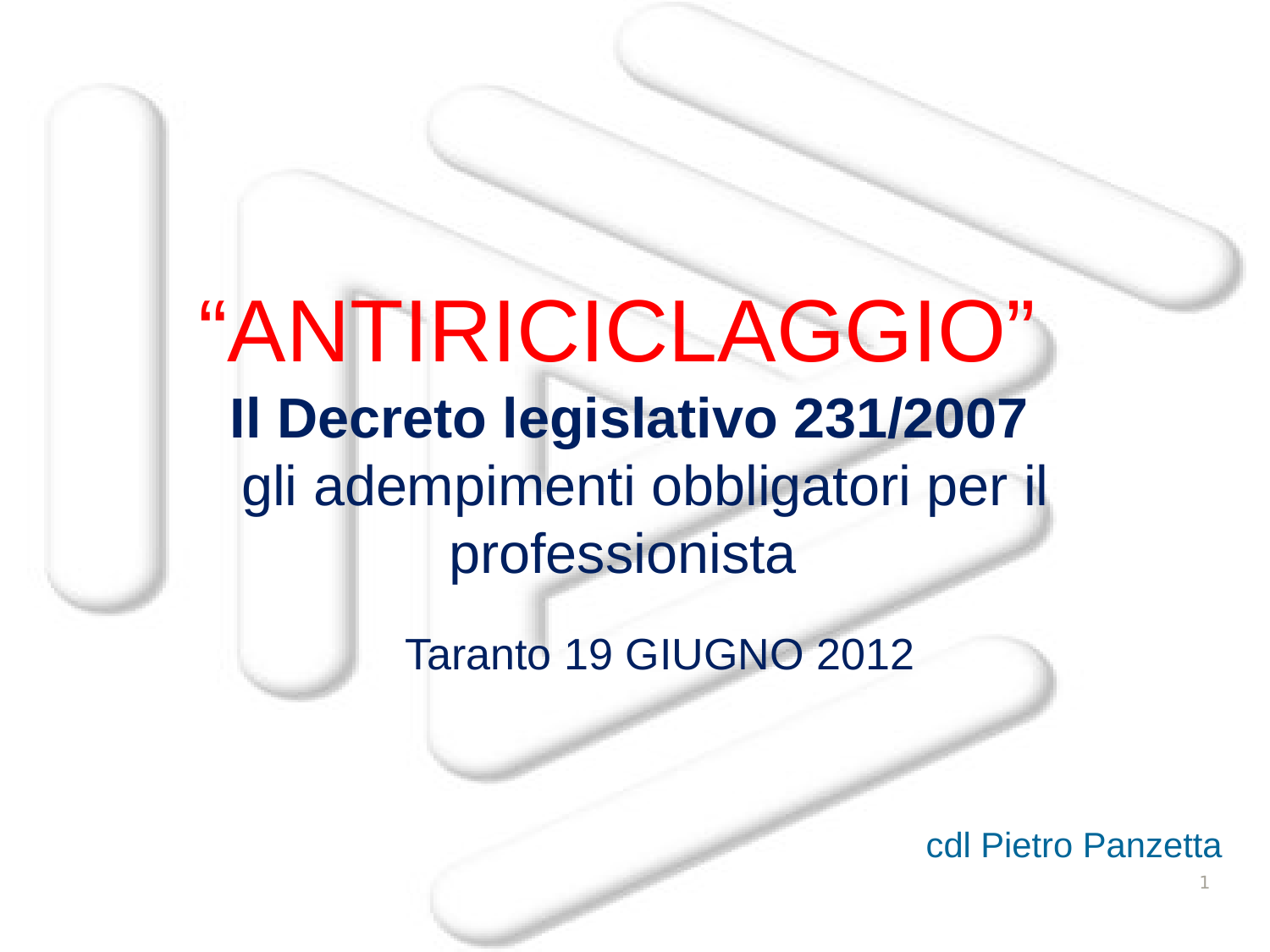

“ANTIRICICLAGGIO”
Il Decreto legislativo 231/2007
  gli adempimenti obbligatori per il professionista
Taranto 19 GIUGNO 2012
cdl Pietro Panzetta
1